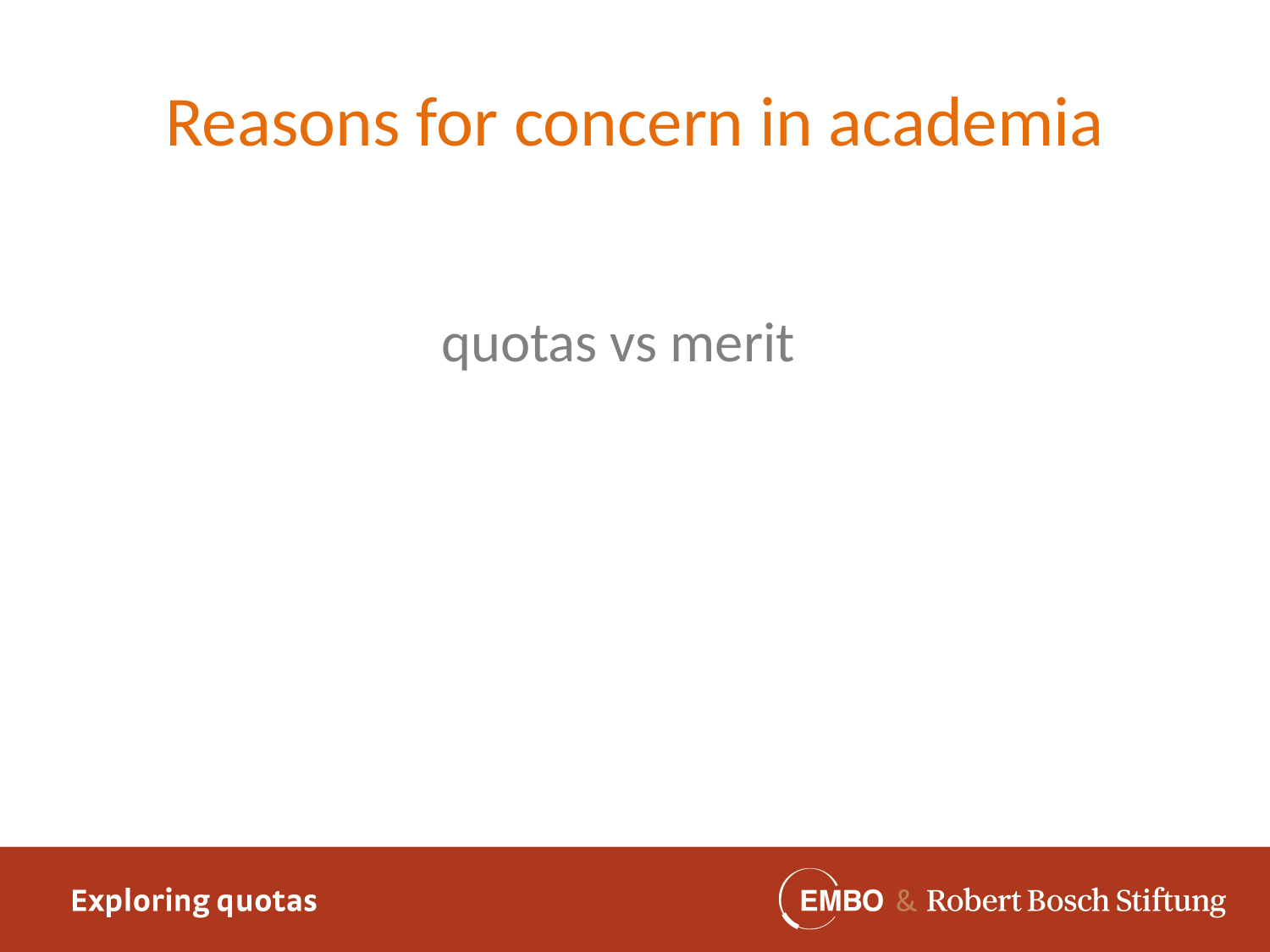

#
Reasons for concern in academia
quotas vs merit